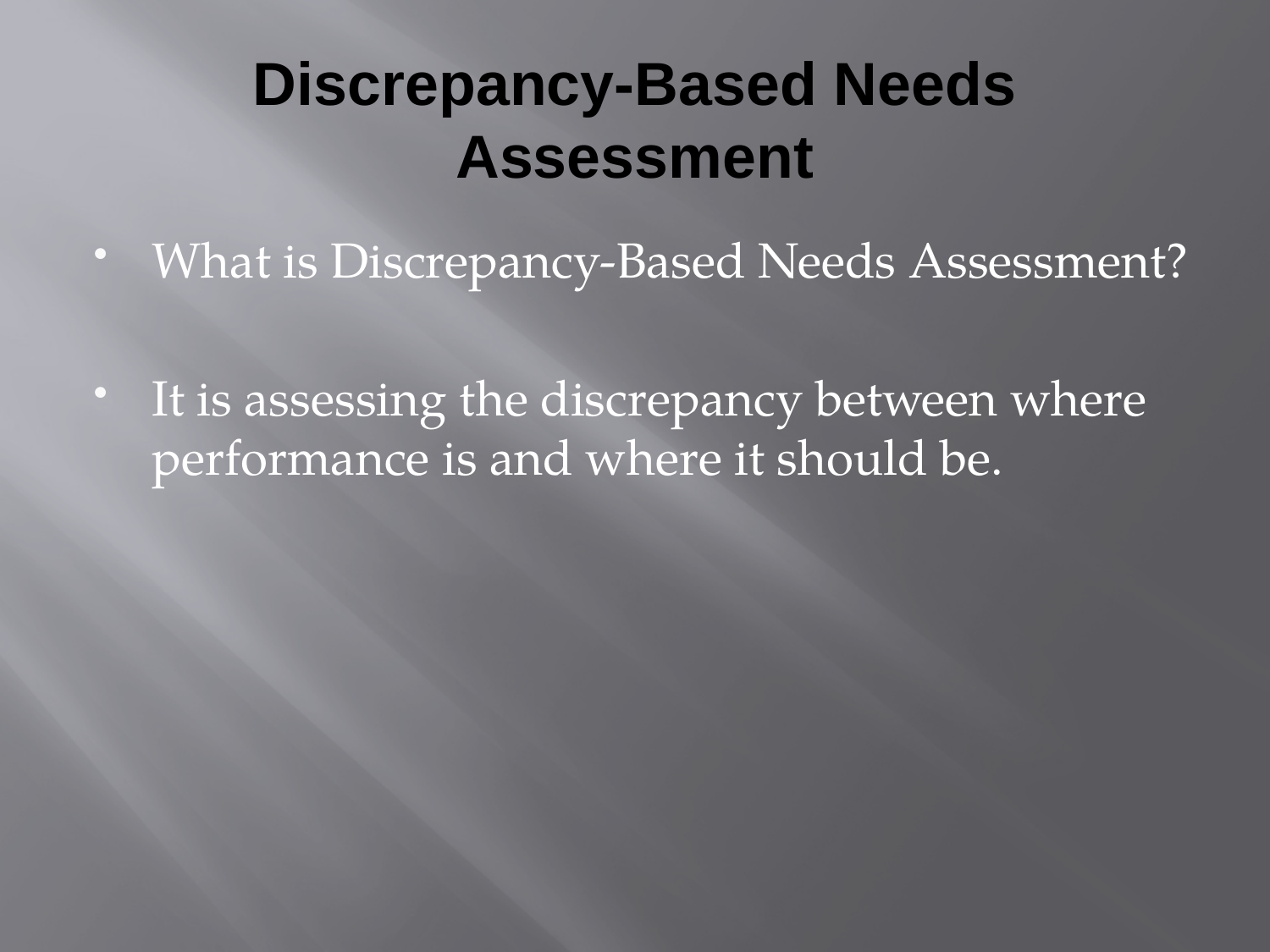

# Discrepancy-Based Needs Assessment
What is Discrepancy-Based Needs Assessment?

It is assessing the discrepancy between where performance is and where it should be.